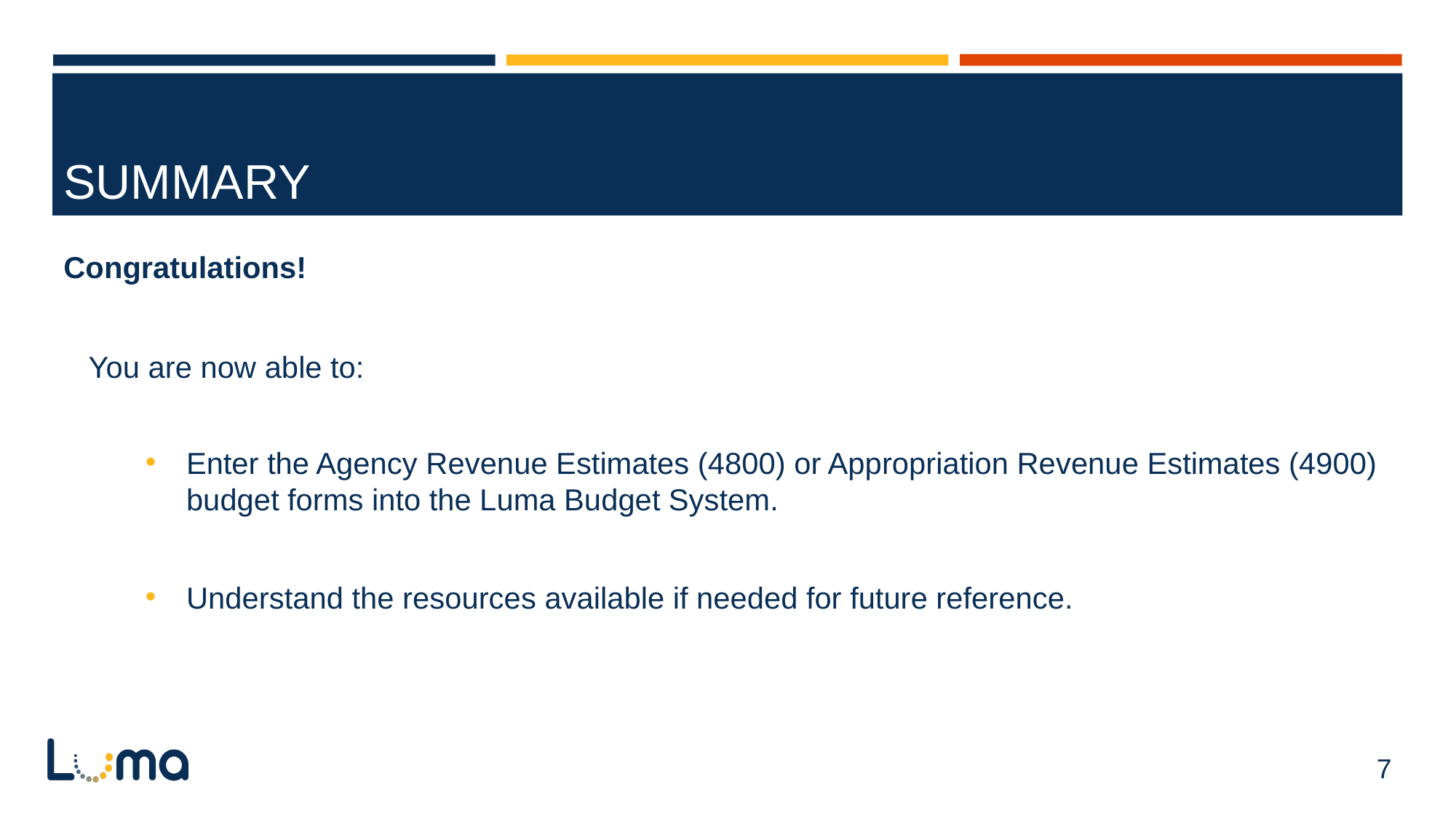

# SUMMARY
Congratulations!

   You are now able to:

Enter the Agency Revenue Estimates (4800) or Appropriation Revenue Estimates (4900) budget forms into the Luma Budget System.

Understand the resources available if needed for future reference.

7